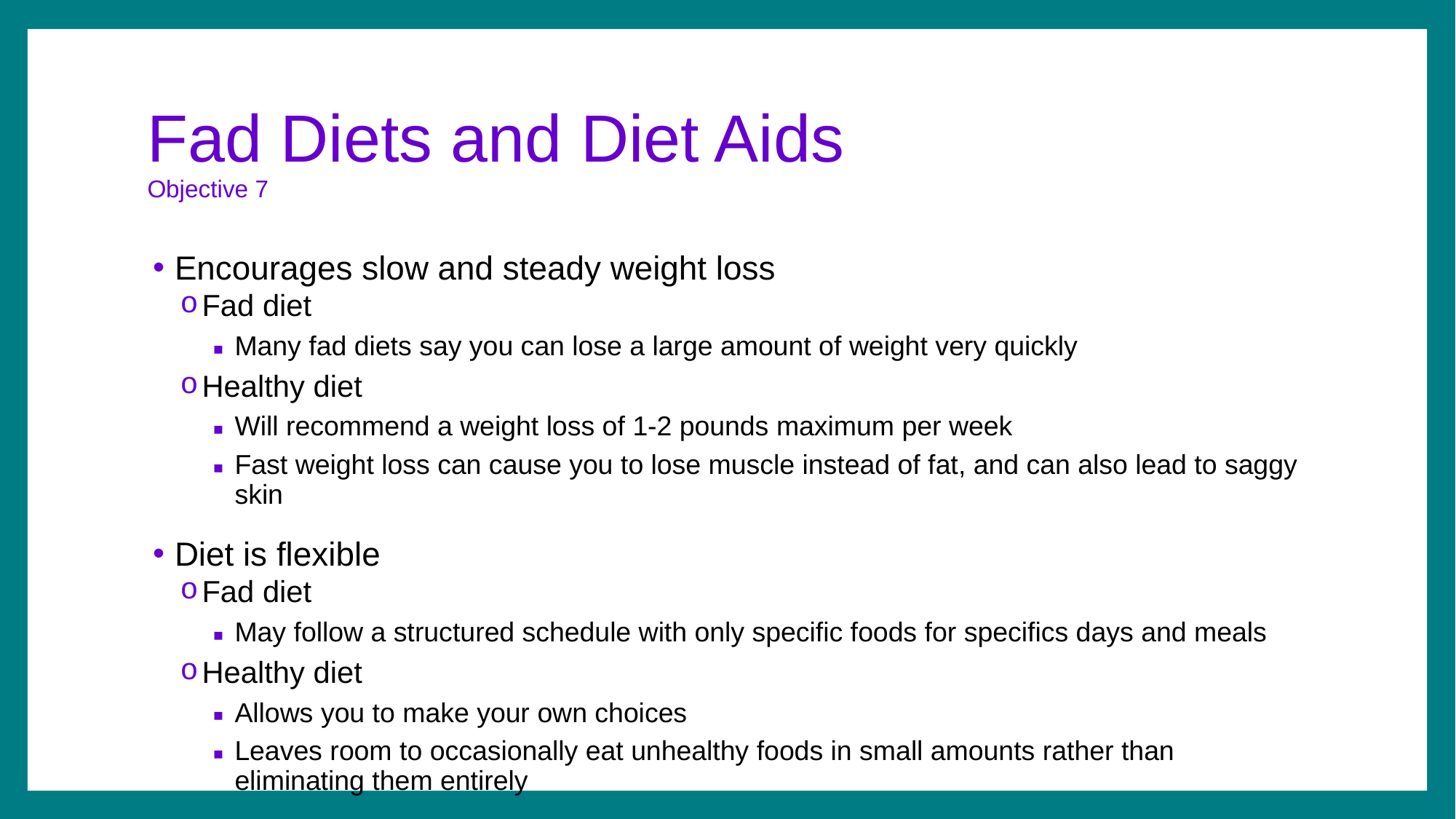

# Fad Diets and Diet Aids Objective 7
Encourages slow and steady weight loss
Fad diet
Many fad diets say you can lose a large amount of weight very quickly
Healthy diet
Will recommend a weight loss of 1-2 pounds maximum per week
Fast weight loss can cause you to lose muscle instead of fat, and can also lead to saggy skin
Diet is flexible
Fad diet
May follow a structured schedule with only specific foods for specifics days and meals
Healthy diet
Allows you to make your own choices
Leaves room to occasionally eat unhealthy foods in small amounts rather than eliminating them entirely